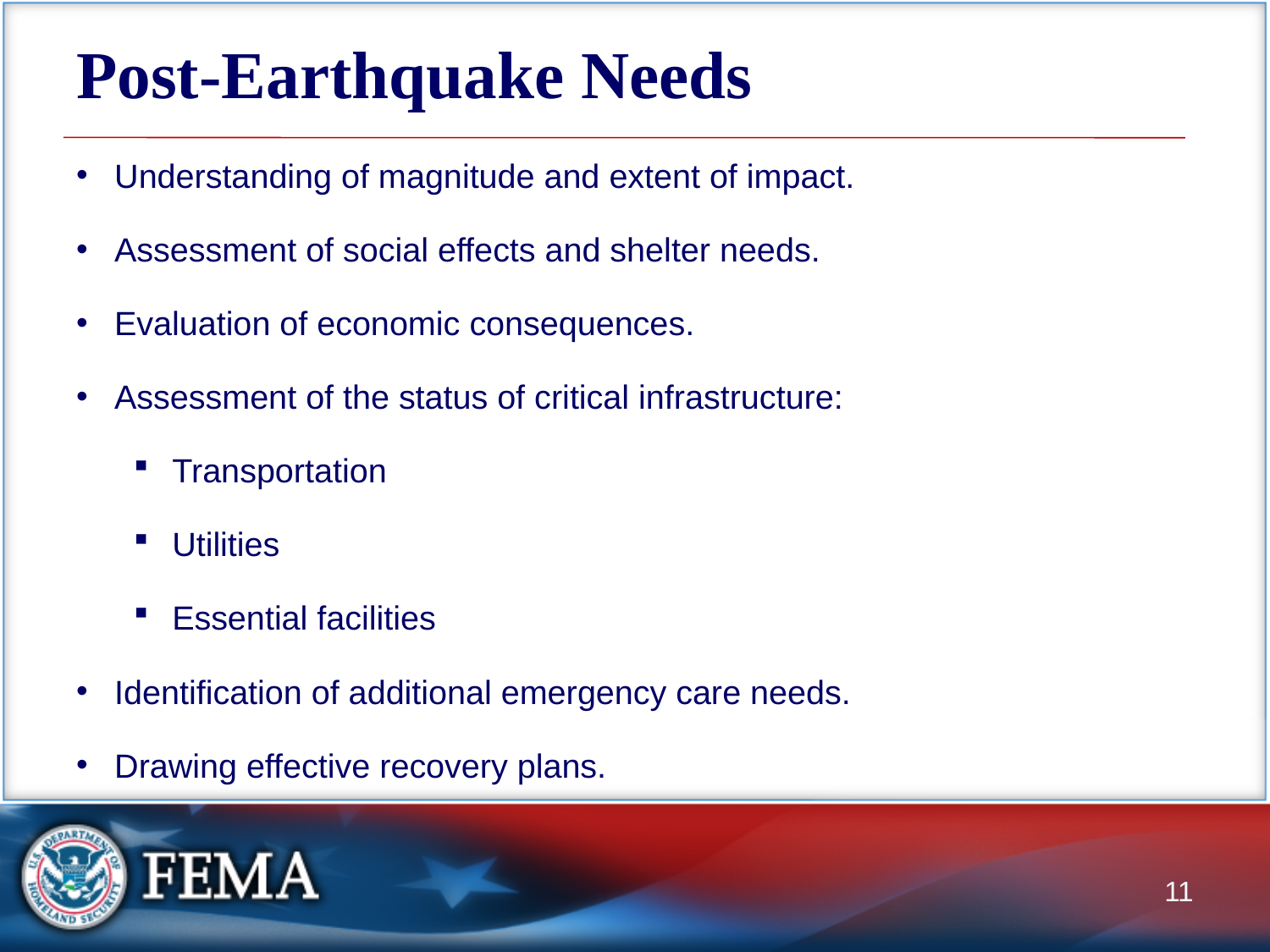

# Post-Earthquake Needs
Understanding of magnitude and extent of impact.
Assessment of social effects and shelter needs.
Evaluation of economic consequences.
Assessment of the status of critical infrastructure:
Transportation
Utilities
Essential facilities
Identification of additional emergency care needs.
Drawing effective recovery plans.
11